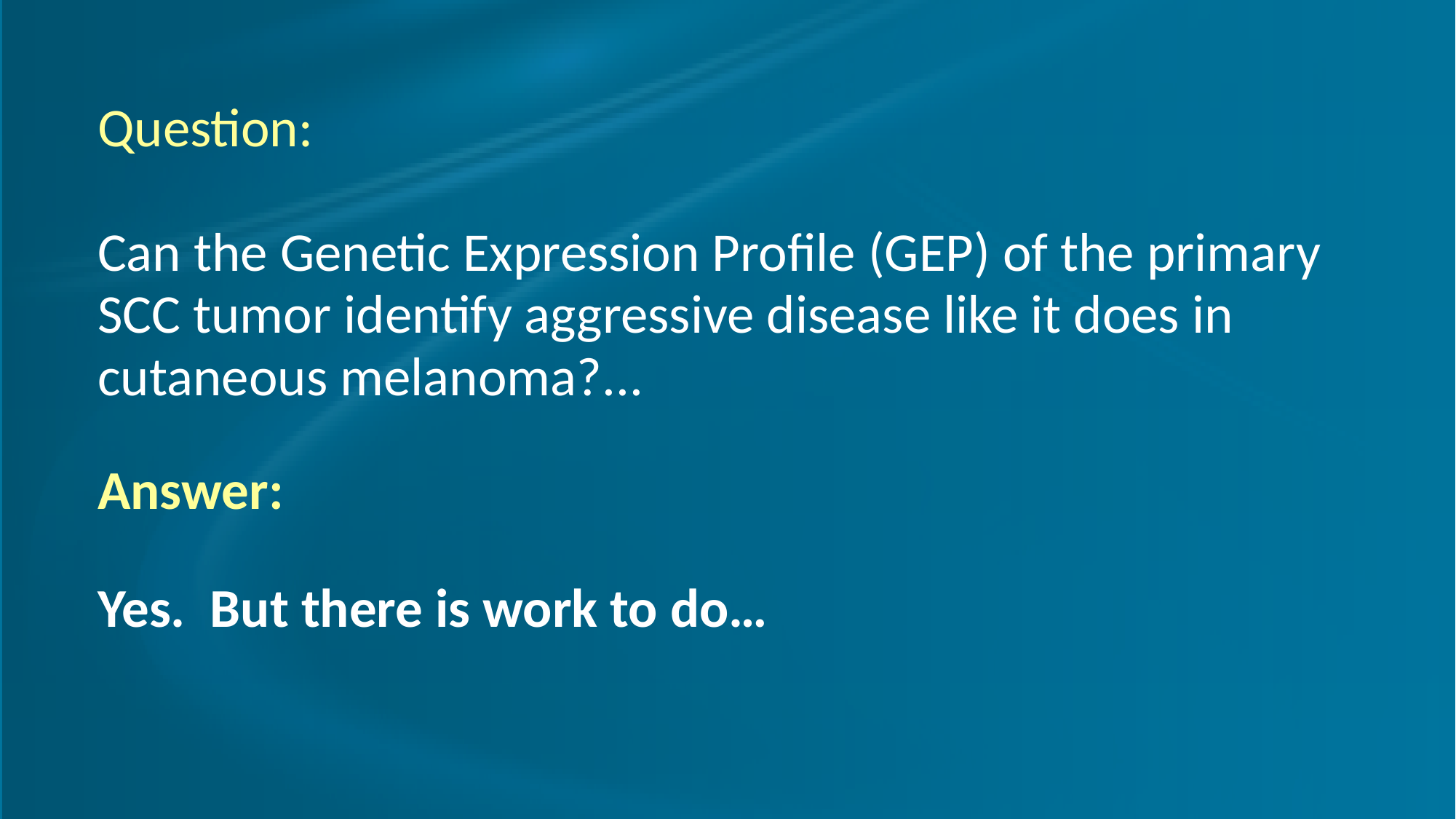

Question:
Can the Genetic Expression Profile (GEP) of the primary SCC tumor identify aggressive disease like it does in cutaneous melanoma?...
Answer:

Yes.  But there is work to do…